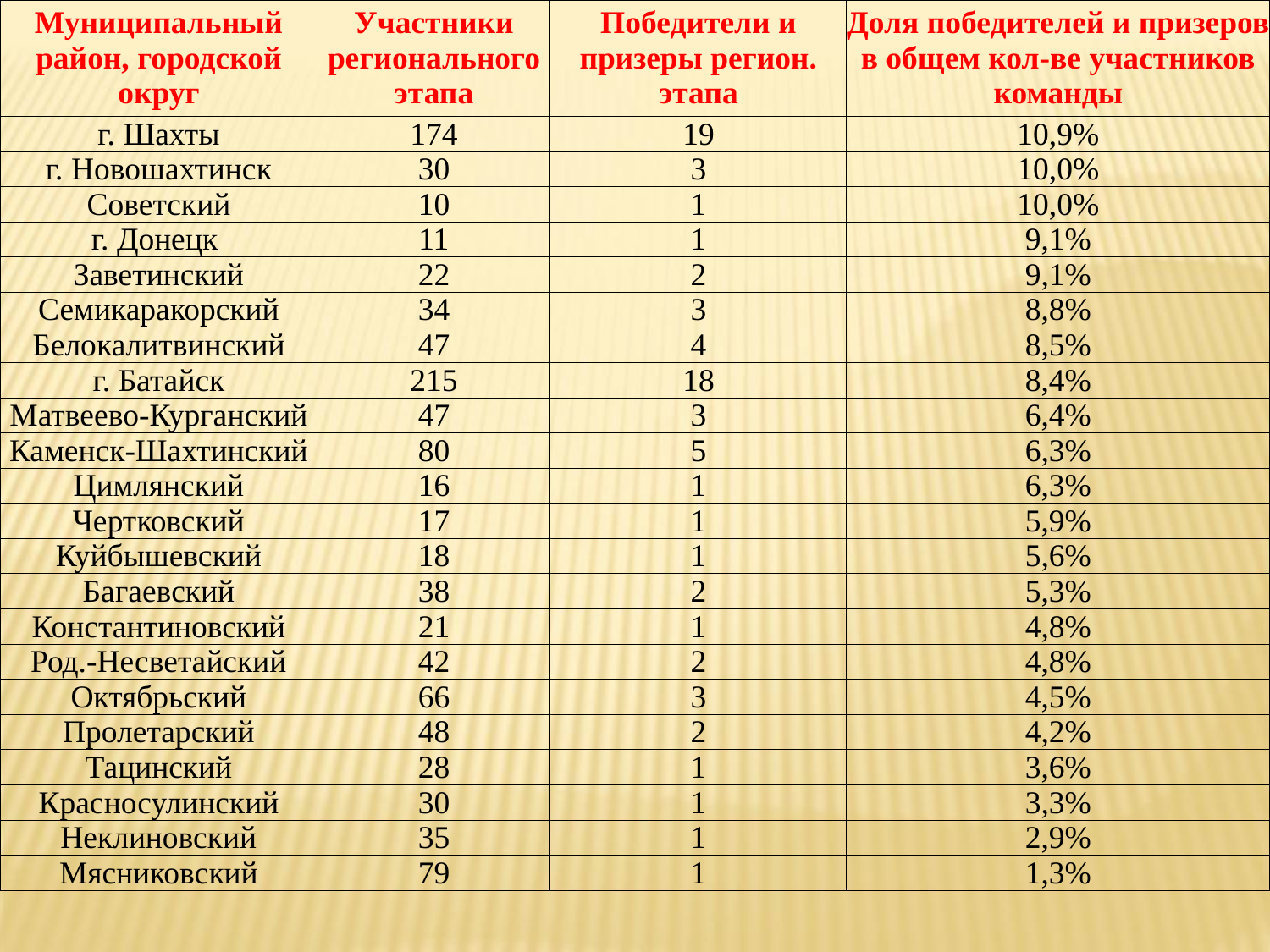

| Муниципальный район, городской округ | Участники регионального этапа | Победители и призеры регион. этапа | Доля победителей и призеров в общем кол-ве участников команды |
| --- | --- | --- | --- |
| г. Шахты | 174 | 19 | 10,9% |
| г. Новошахтинск | 30 | 3 | 10,0% |
| Советский | 10 | 1 | 10,0% |
| г. Донецк | 11 | 1 | 9,1% |
| Заветинский | 22 | 2 | 9,1% |
| Семикаракорский | 34 | 3 | 8,8% |
| Белокалитвинский | 47 | 4 | 8,5% |
| г. Батайск | 215 | 18 | 8,4% |
| Матвеево-Курганский | 47 | 3 | 6,4% |
| Каменск-Шахтинский | 80 | 5 | 6,3% |
| Цимлянский | 16 | 1 | 6,3% |
| Чертковский | 17 | 1 | 5,9% |
| Куйбышевский | 18 | 1 | 5,6% |
| Багаевский | 38 | 2 | 5,3% |
| Константиновский | 21 | 1 | 4,8% |
| Род.-Несветайский | 42 | 2 | 4,8% |
| Октябрьский | 66 | 3 | 4,5% |
| Пролетарский | 48 | 2 | 4,2% |
| Тацинский | 28 | 1 | 3,6% |
| Красносулинский | 30 | 1 | 3,3% |
| Неклиновский | 35 | 1 | 2,9% |
| Мясниковский | 79 | 1 | 1,3% |